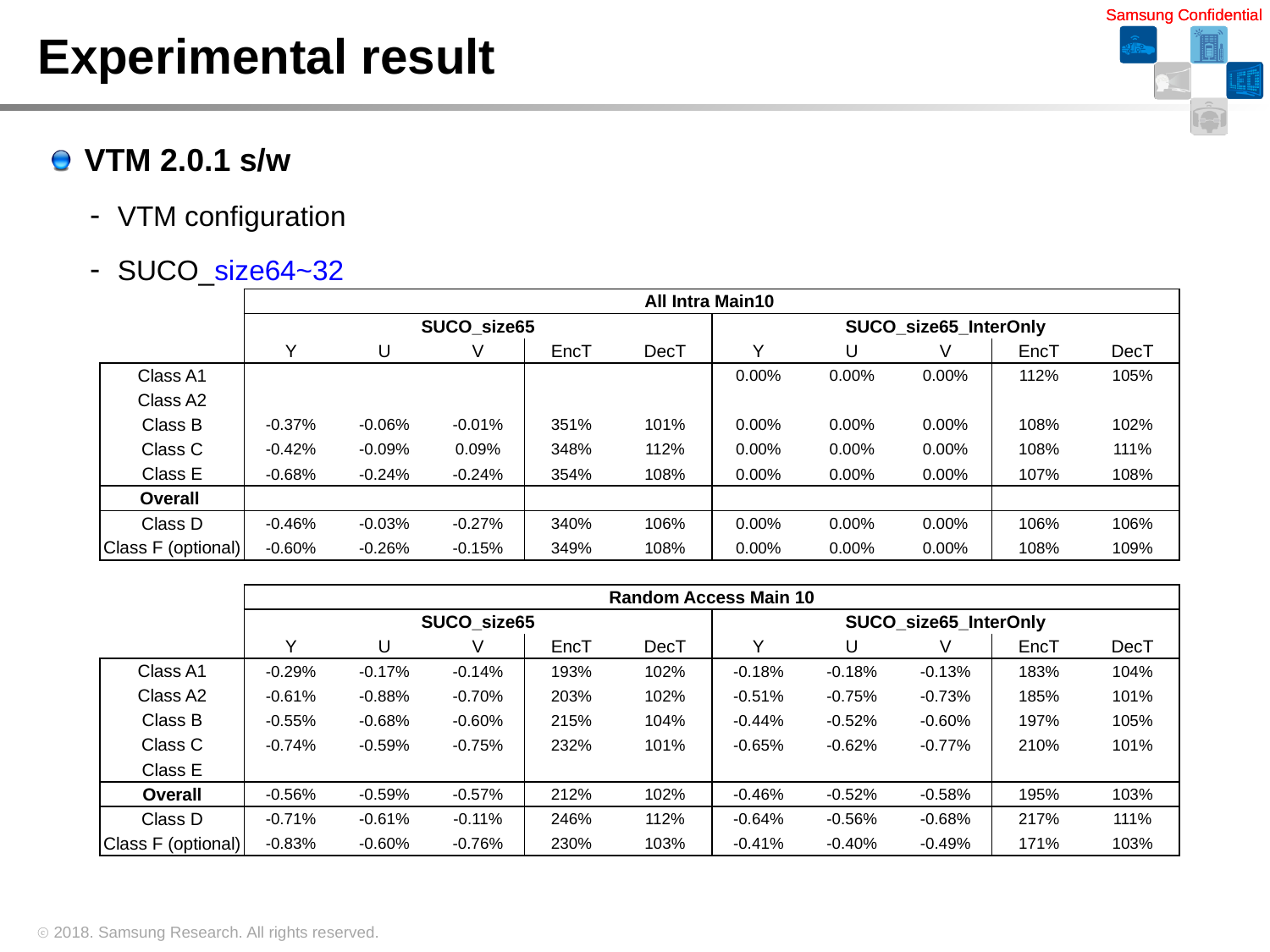

# Experimental result
VTM 2.0.1 s/w
VTM configuration
SUCO_size64~32
|  | All Intra Main10 |  |  |  |  |  |  |  |  |  |
| --- | --- | --- | --- | --- | --- | --- | --- | --- | --- | --- |
|  | SUCO\_size65 |  |  |  |  | SUCO\_size65\_InterOnly |  |  |  |  |
|  | Y | U | V | EncT | DecT | Y | U | V | EncT | DecT |
| Class A1 |  |  |  |  |  | 0.00% | 0.00% | 0.00% | 112% | 105% |
| Class A2 |  |  |  |  |  |  |  |  |  |  |
| Class B | -0.37% | -0.06% | -0.01% | 351% | 101% | 0.00% | 0.00% | 0.00% | 108% | 102% |
| Class C | -0.42% | -0.09% | 0.09% | 348% | 112% | 0.00% | 0.00% | 0.00% | 108% | 111% |
| Class E | -0.68% | -0.24% | -0.24% | 354% | 108% | 0.00% | 0.00% | 0.00% | 107% | 108% |
| Overall |  |  |  |  |  |  |  |  |  |  |
| Class D | -0.46% | -0.03% | -0.27% | 340% | 106% | 0.00% | 0.00% | 0.00% | 106% | 106% |
| Class F (optional) | -0.60% | -0.26% | -0.15% | 349% | 108% | 0.00% | 0.00% | 0.00% | 108% | 109% |
|  |  |  |  |  |  |  |  |  |  |  |
|  | Random Access Main 10 |  |  |  |  |  |  |  |  |  |
|  | SUCO\_size65 |  |  |  |  | SUCO\_size65\_InterOnly |  |  |  |  |
|  | Y | U | V | EncT | DecT | Y | U | V | EncT | DecT |
| Class A1 | -0.29% | -0.17% | -0.14% | 193% | 102% | -0.18% | -0.18% | -0.13% | 183% | 104% |
| Class A2 | -0.61% | -0.88% | -0.70% | 203% | 102% | -0.51% | -0.75% | -0.73% | 185% | 101% |
| Class B | -0.55% | -0.68% | -0.60% | 215% | 104% | -0.44% | -0.52% | -0.60% | 197% | 105% |
| Class C | -0.74% | -0.59% | -0.75% | 232% | 101% | -0.65% | -0.62% | -0.77% | 210% | 101% |
| Class E |  |  |  |  |  |  |  |  |  |  |
| Overall | -0.56% | -0.59% | -0.57% | 212% | 102% | -0.46% | -0.52% | -0.58% | 195% | 103% |
| Class D | -0.71% | -0.61% | -0.11% | 246% | 112% | -0.64% | -0.56% | -0.68% | 217% | 111% |
| Class F (optional) | -0.83% | -0.60% | -0.76% | 230% | 103% | -0.41% | -0.40% | -0.49% | 171% | 103% |